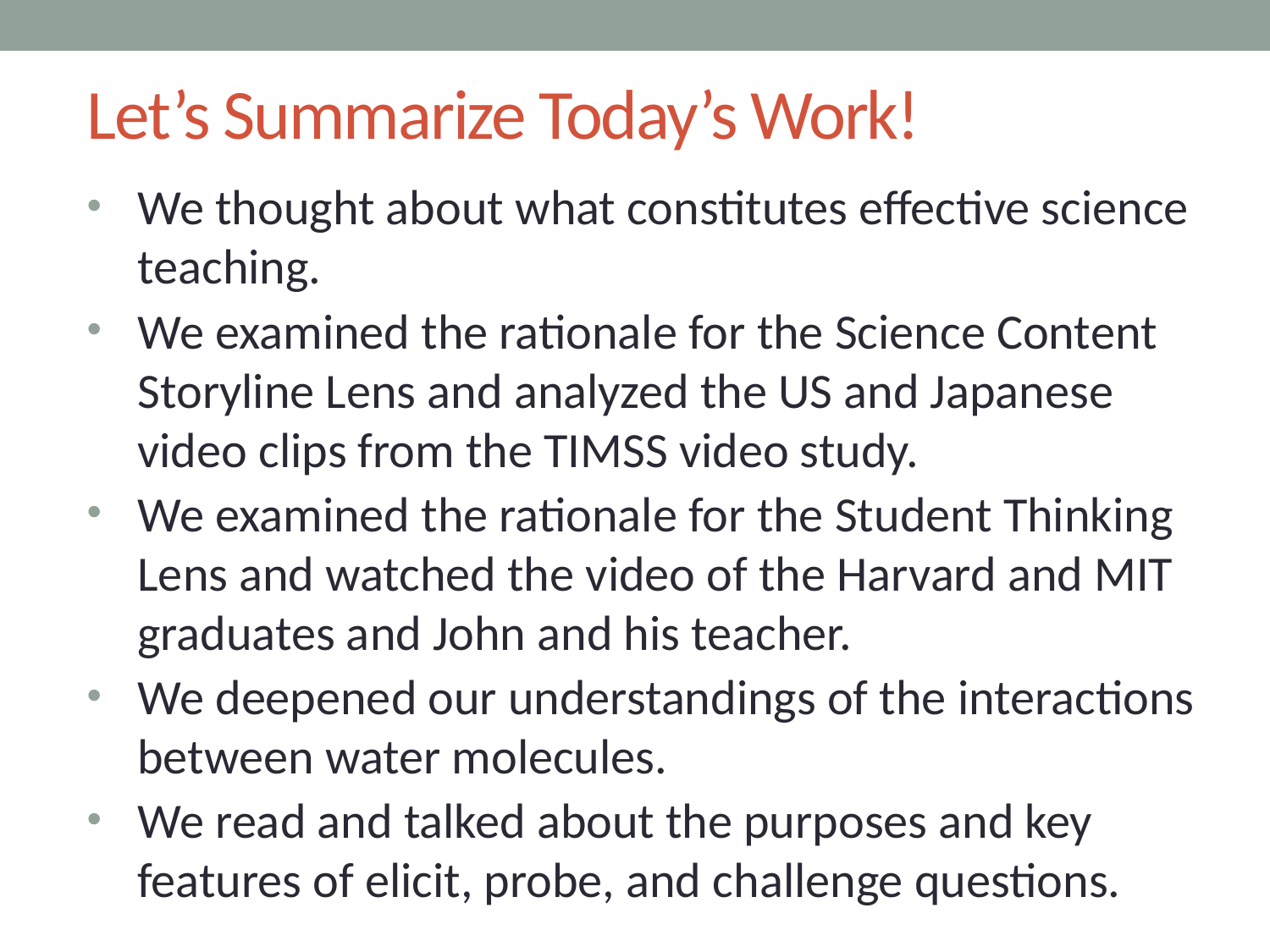

# Let’s Summarize Today’s Work!
We thought about what constitutes effective science teaching.
We examined the rationale for the Science Content Storyline Lens and analyzed the US and Japanese video clips from the TIMSS video study.
We examined the rationale for the Student Thinking Lens and watched the video of the Harvard and MIT graduates and John and his teacher.
We deepened our understandings of the interactions between water molecules.
We read and talked about the purposes and key features of elicit, probe, and challenge questions.